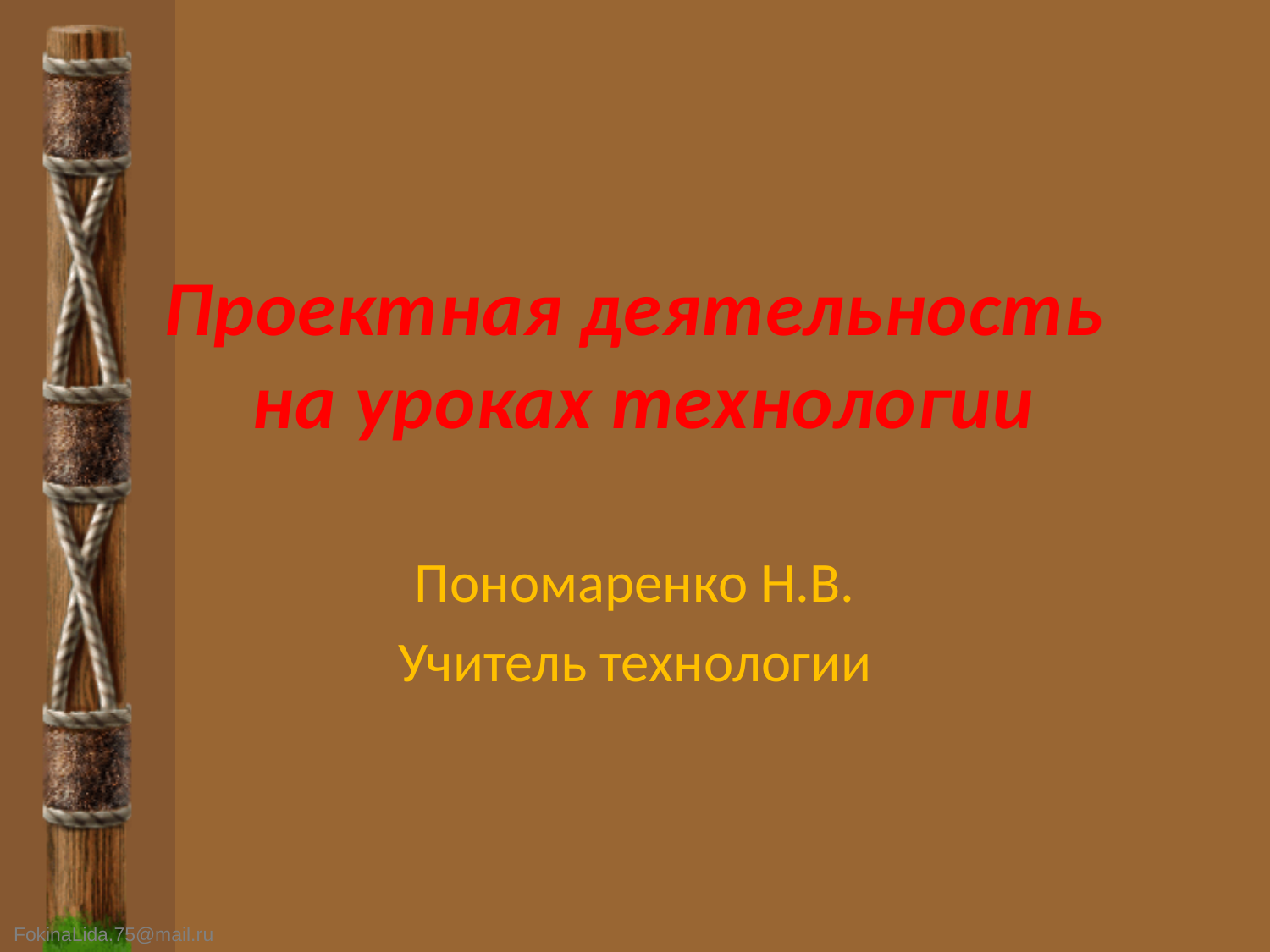

# Проектная деятельность на уроках технологии
Пономаренко Н.В.
Учитель технологии